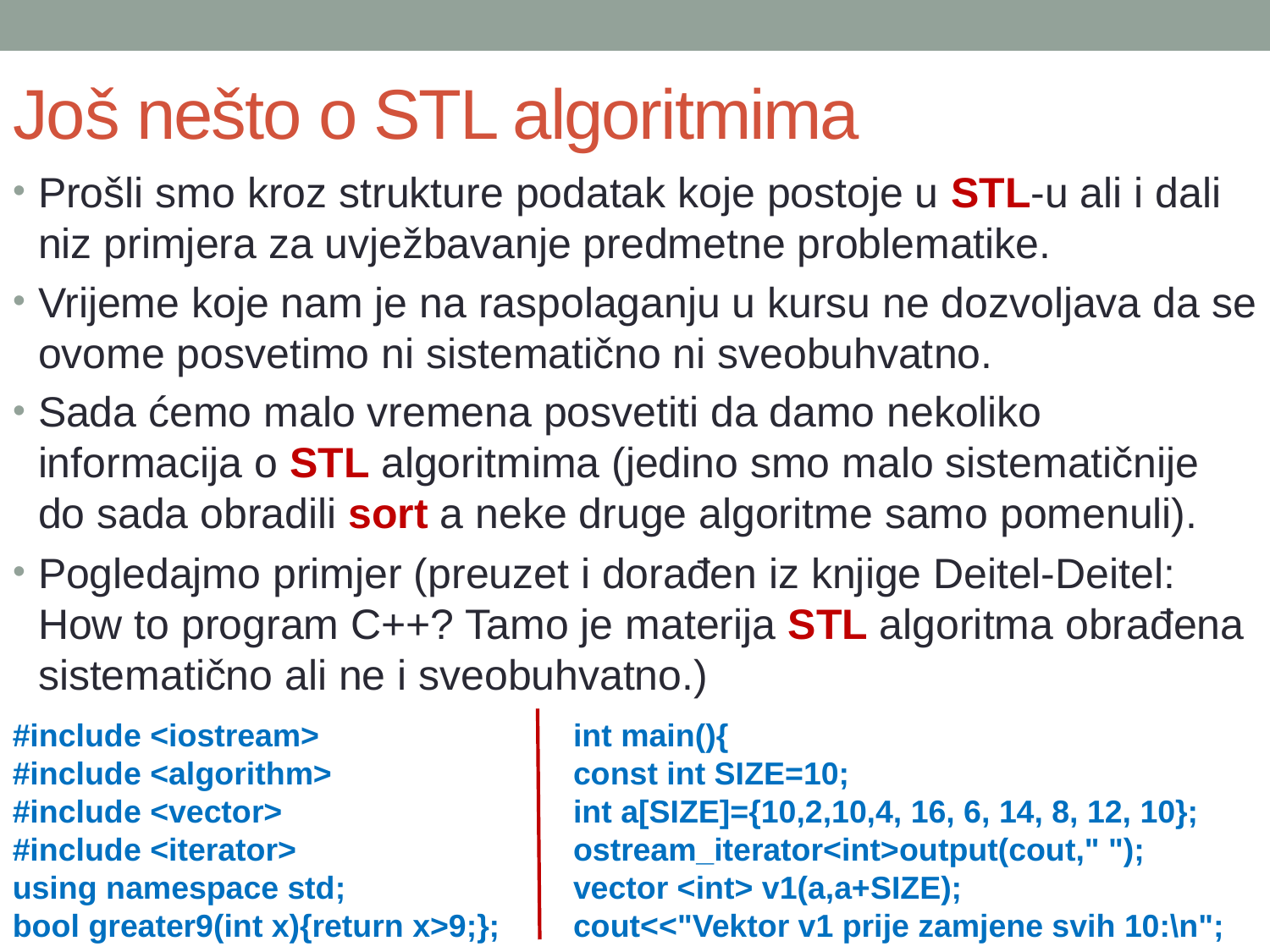

# Još nešto o STL algoritmima
Prošli smo kroz strukture podatak koje postoje u STL-u ali i dali niz primjera za uvježbavanje predmetne problematike.
Vrijeme koje nam je na raspolaganju u kursu ne dozvoljava da se ovome posvetimo ni sistematično ni sveobuhvatno.
Sada ćemo malo vremena posvetiti da damo nekoliko informacija o STL algoritmima (jedino smo malo sistematičnije do sada obradili sort a nekе drugе algoritmе samo pomenuli).
Pogledajmo primjer (preuzet i dorađen iz knjige Deitel-Deitel: How to program C++? Tamo je materija STL algoritma obrađena sistematično ali ne i sveobuhvatno.)
#include <iostream>
#include <algorithm>
#include <vector>
#include <iterator>
using namespace std;
bool greater9(int x){return x>9;};
int main(){
const int SIZE=10;
int a[SIZE]={10,2,10,4, 16, 6, 14, 8, 12, 10};
ostream_iterator<int>output(cout," ");
vector <int> v1(a,a+SIZE);
cout<<"Vektor v1 prije zamjene svih 10:\n";